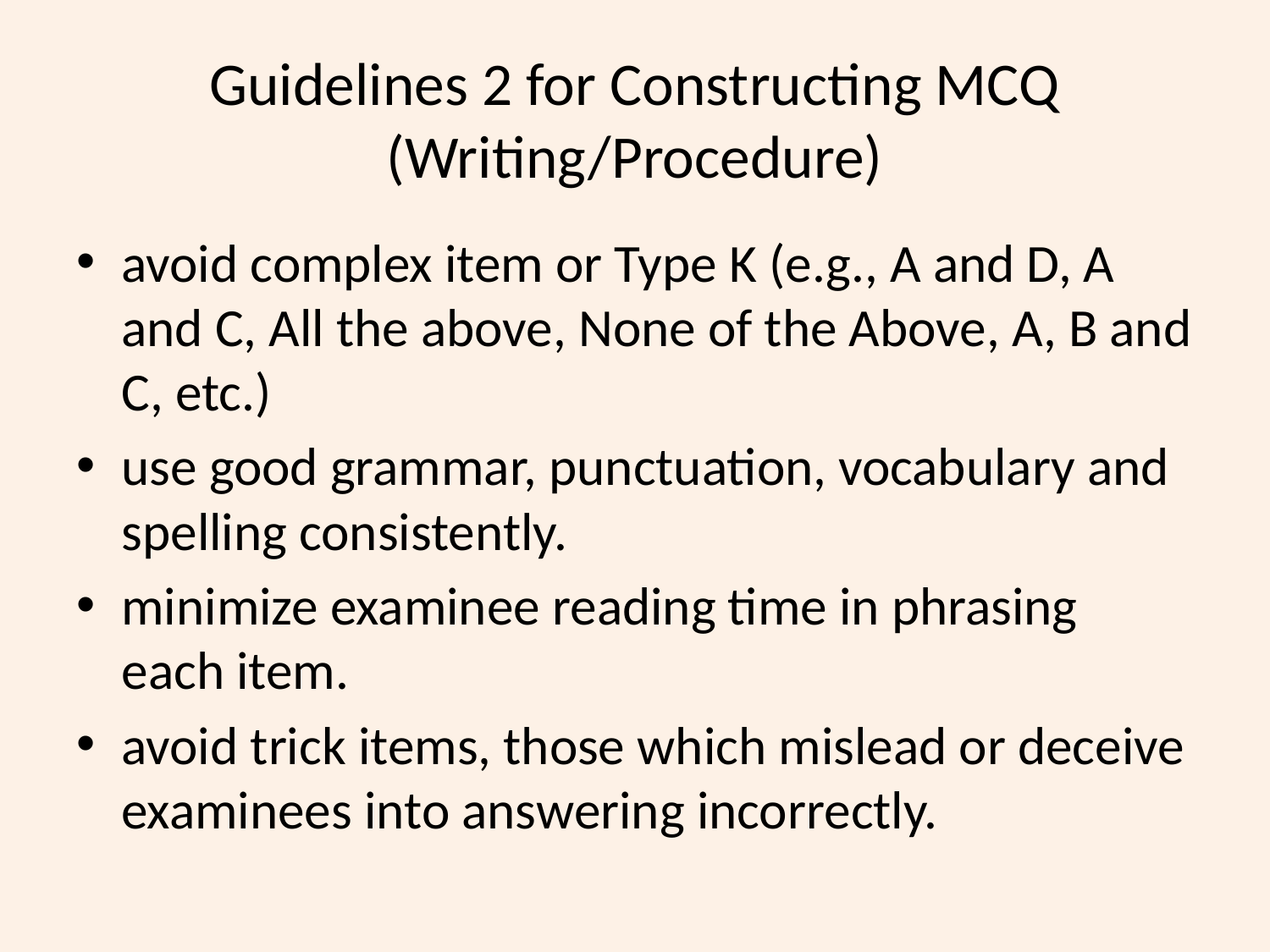

# Guidelines 2 for Constructing MCQ (Writing/Procedure)
avoid complex item or Type K (e.g., A and D, A and C, All the above, None of the Above, A, B and C, etc.)
use good grammar, punctuation, vocabulary and spelling consistently.
minimize examinee reading time in phrasing each item.
avoid trick items, those which mislead or deceive examinees into answering incorrectly.